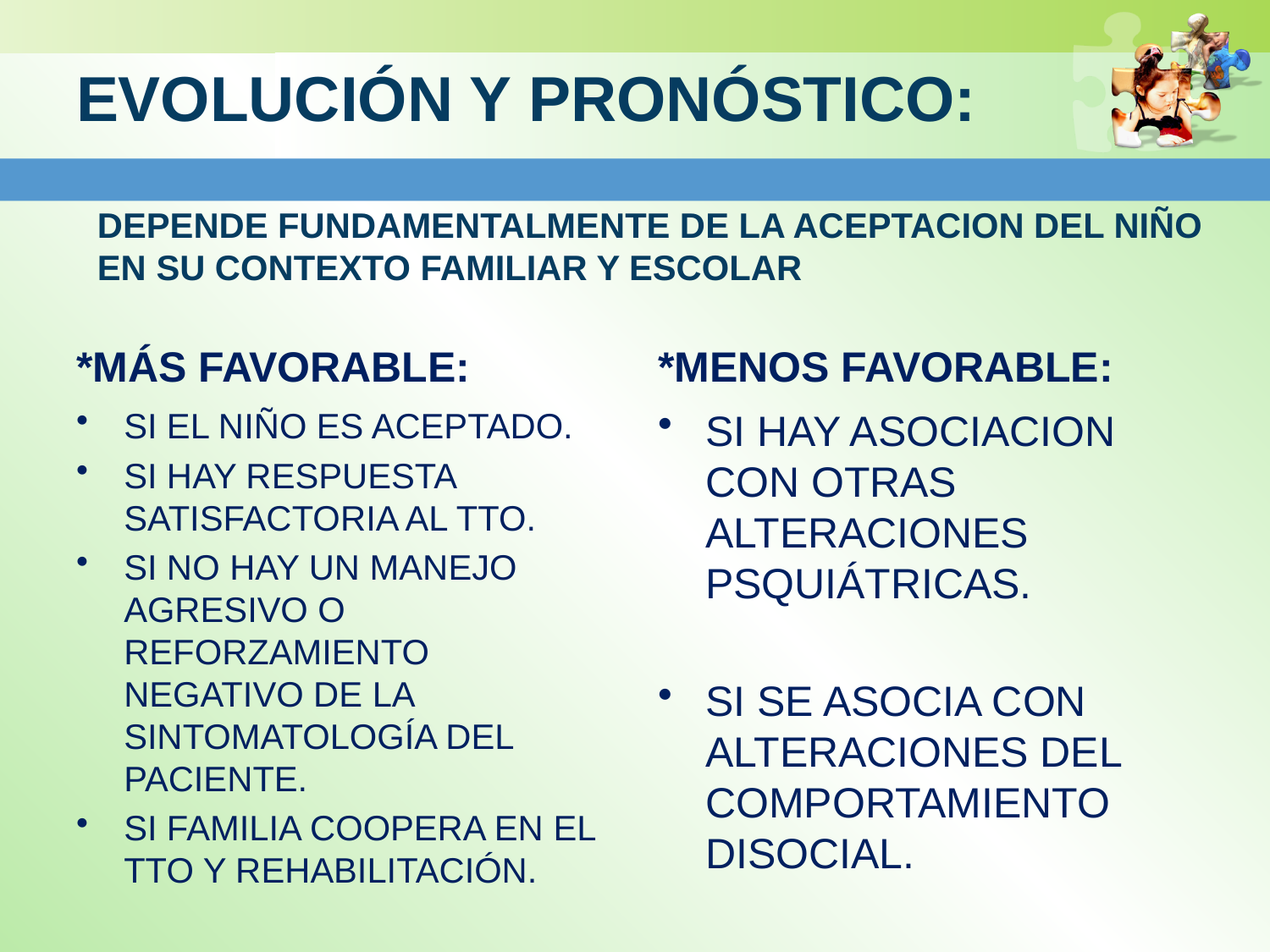

# EVOLUCIÓN Y PRONÓSTICO:
DEPENDE FUNDAMENTALMENTE DE LA ACEPTACION DEL NIÑO EN SU CONTEXTO FAMILIAR Y ESCOLAR
*MÁS FAVORABLE:
*MENOS FAVORABLE:
SI EL NIÑO ES ACEPTADO.
SI HAY RESPUESTA SATISFACTORIA AL TTO.
SI NO HAY UN MANEJO AGRESIVO O REFORZAMIENTO NEGATIVO DE LA SINTOMATOLOGÍA DEL PACIENTE.
SI FAMILIA COOPERA EN EL TTO Y REHABILITACIÓN.

SI HAY ASOCIACION CON OTRAS ALTERACIONES PSQUIÁTRICAS.

SI SE ASOCIA CON ALTERACIONES DEL COMPORTAMIENTO DISOCIAL.